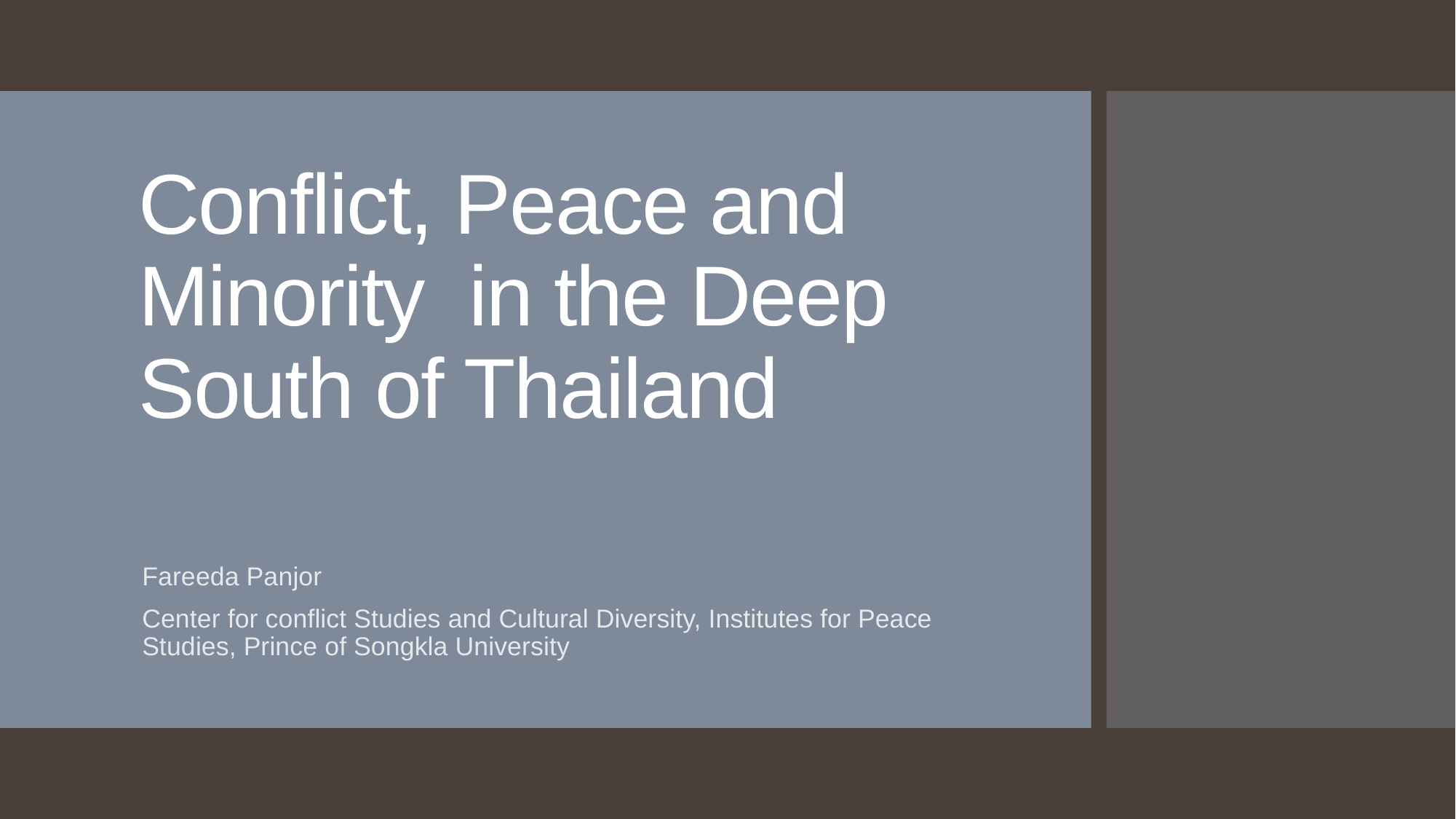

# Conflict, Peace and Minority  in the Deep South of Thailand
Fareeda Panjor
Center for conflict Studies and Cultural Diversity, Institutes for Peace Studies, Prince of Songkla University